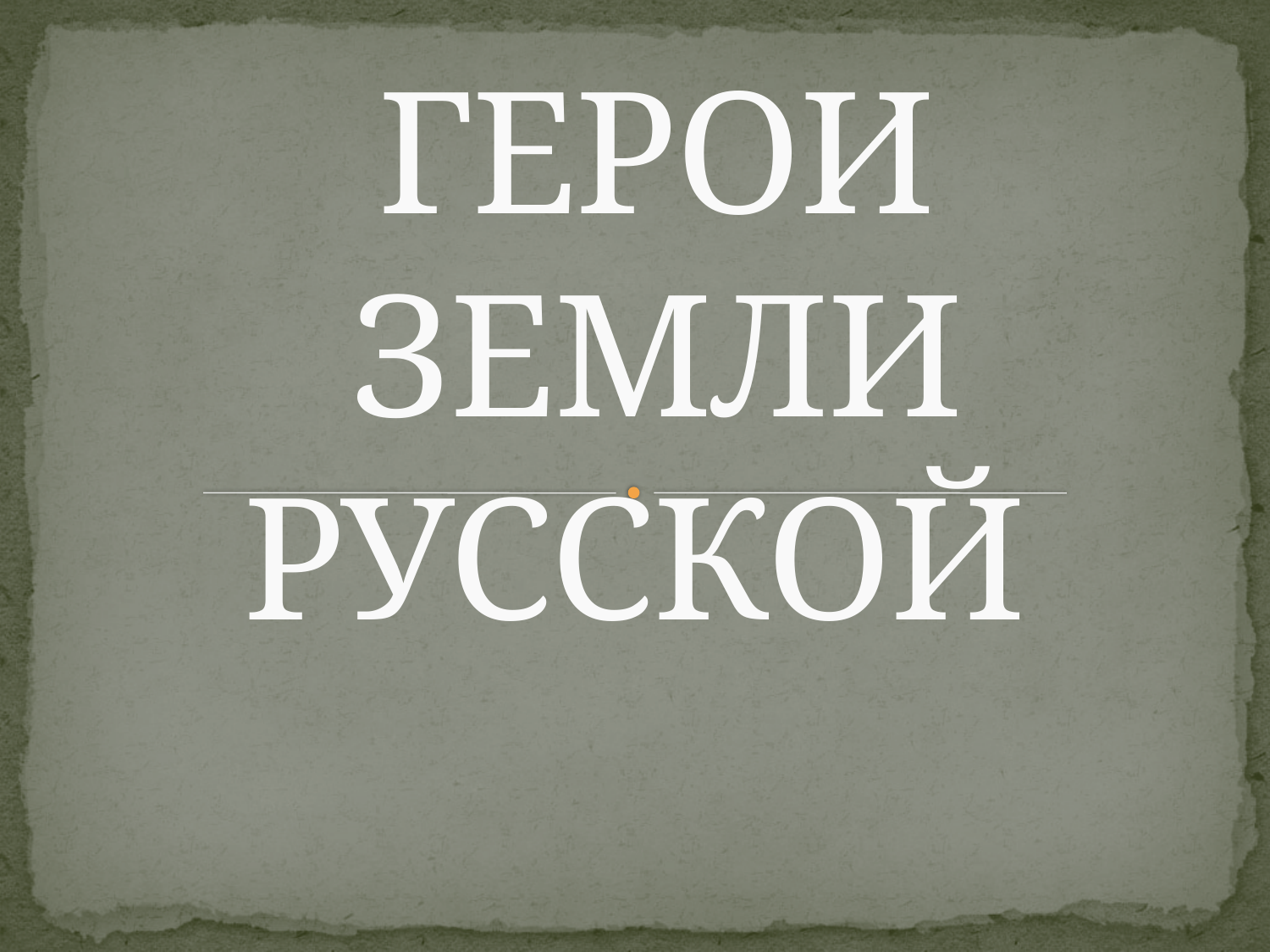

# ГЕРОИ ЗЕМЛИ РУССКОЙ

Славится земля Русская своими героями